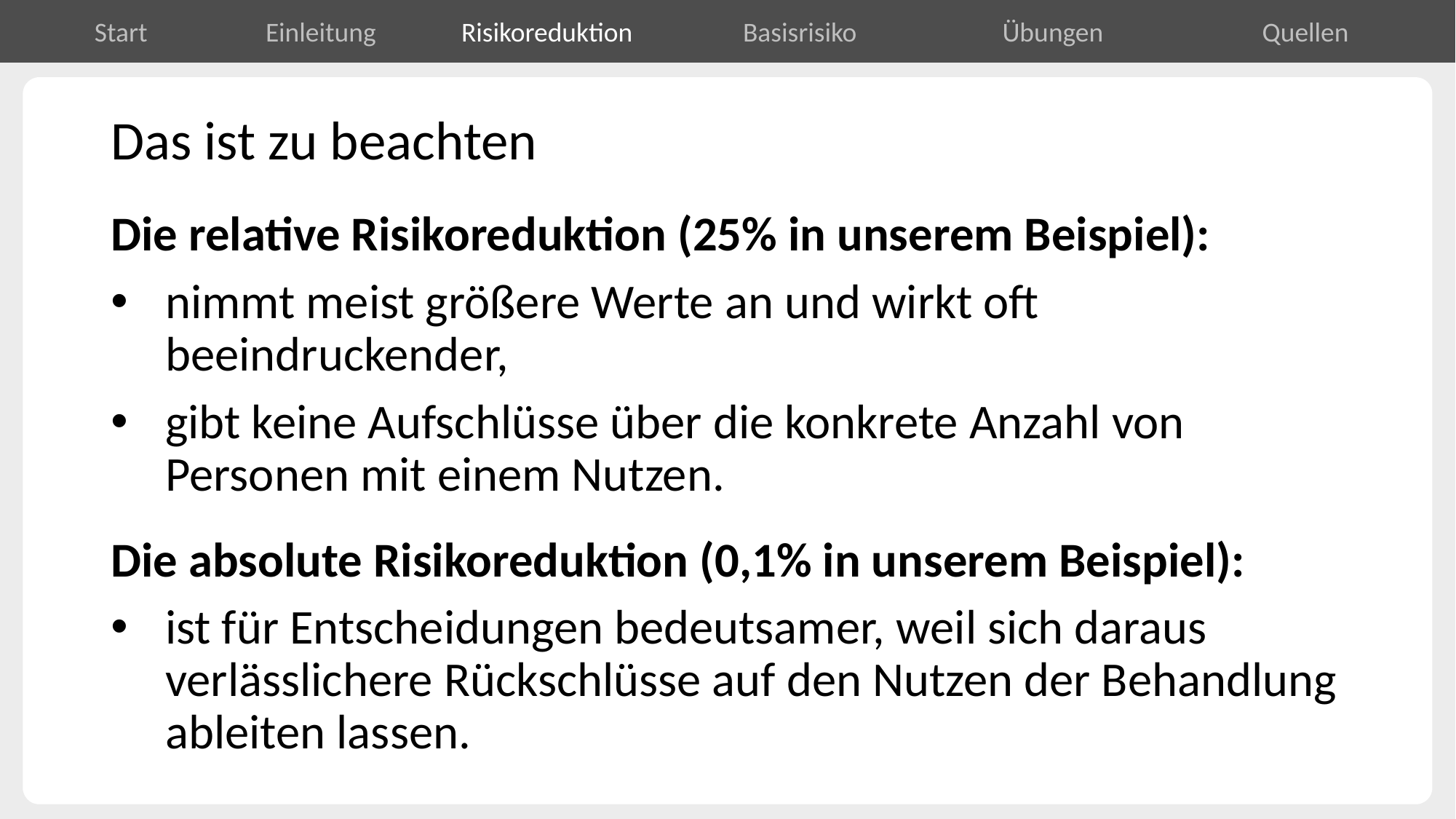

Start
Einleitung
Risikoreduktion
Basisrisiko
Übungen
Quellen
# Das ist zu beachten

Die relative Risikoreduktion (25% in unserem Beispiel):
nimmt meist größere Werte an und wirkt oft beeindruckender,
gibt keine Aufschlüsse über die konkrete Anzahl von Personen mit einem Nutzen.
Die absolute Risikoreduktion (0,1% in unserem Beispiel):
ist für Entscheidungen bedeutsamer, weil sich daraus verlässlichere Rückschlüsse auf den Nutzen der Behandlung ableiten lassen.